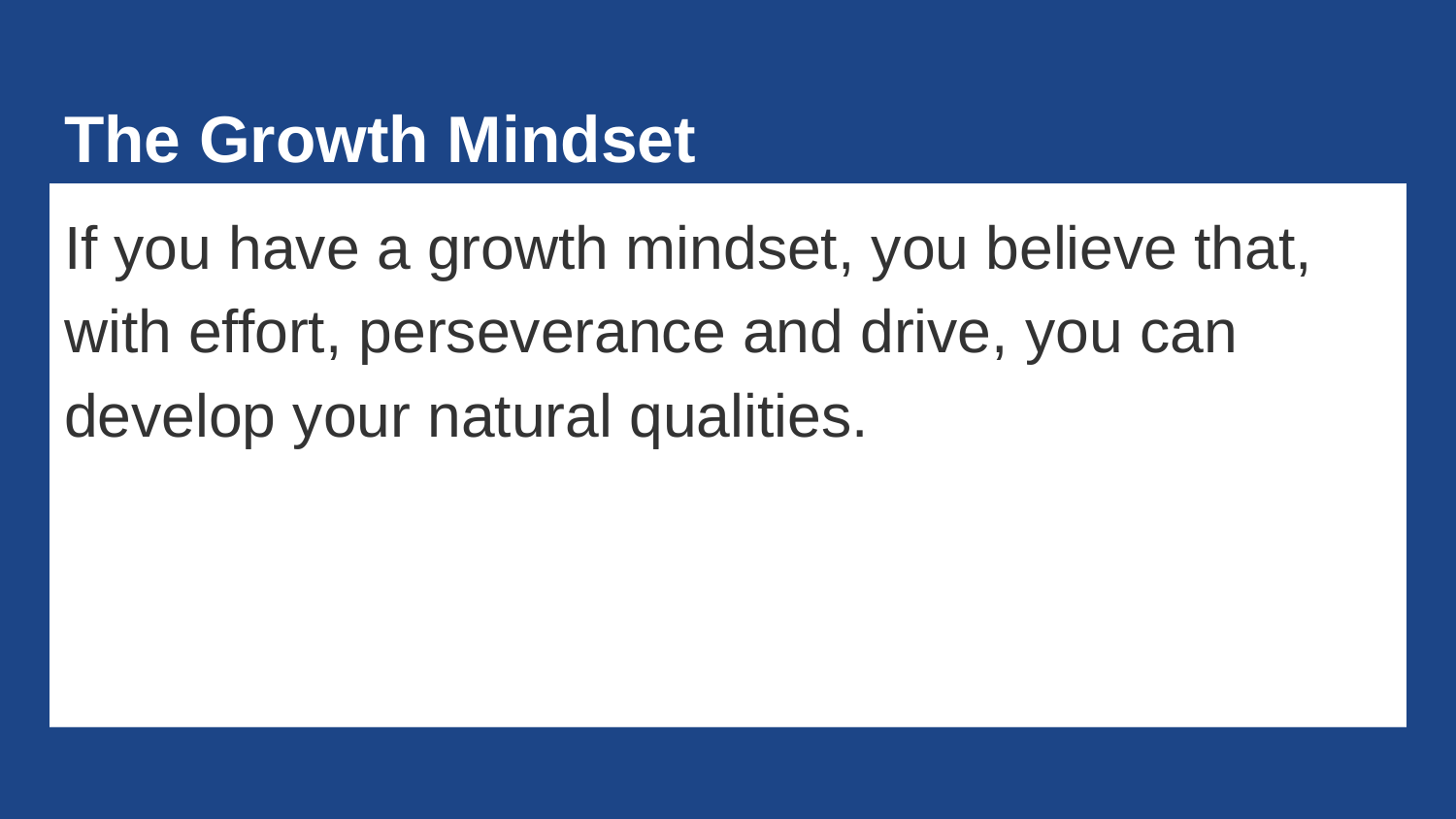

# The Growth Mindset

If you have a growth mindset, you believe that, with effort, perseverance and drive, you can develop your natural qualities.